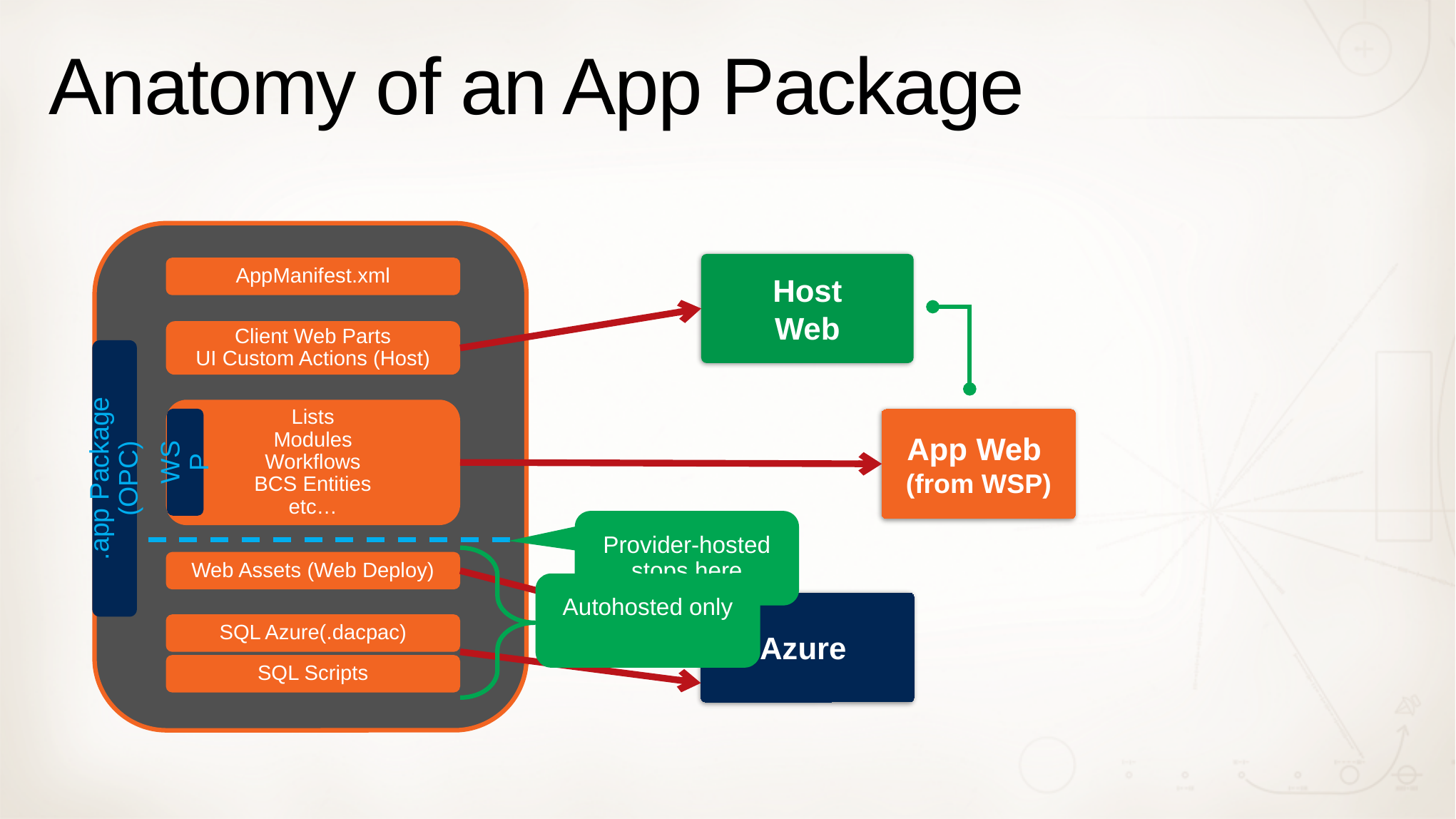

# Anatomy of an App Package

Host
Web
AppManifest.xml
Client Web Parts
UI Custom Actions (Host)
Lists
Modules
Workflows
BCS Entities
etc…
WSP
App Web
(from WSP)
.app Package (OPC)
Provider-hosted stops here

Web Assets (Web Deploy)
Autohosted only
Azure
SQL Azure(.dacpac)
SQL Scripts